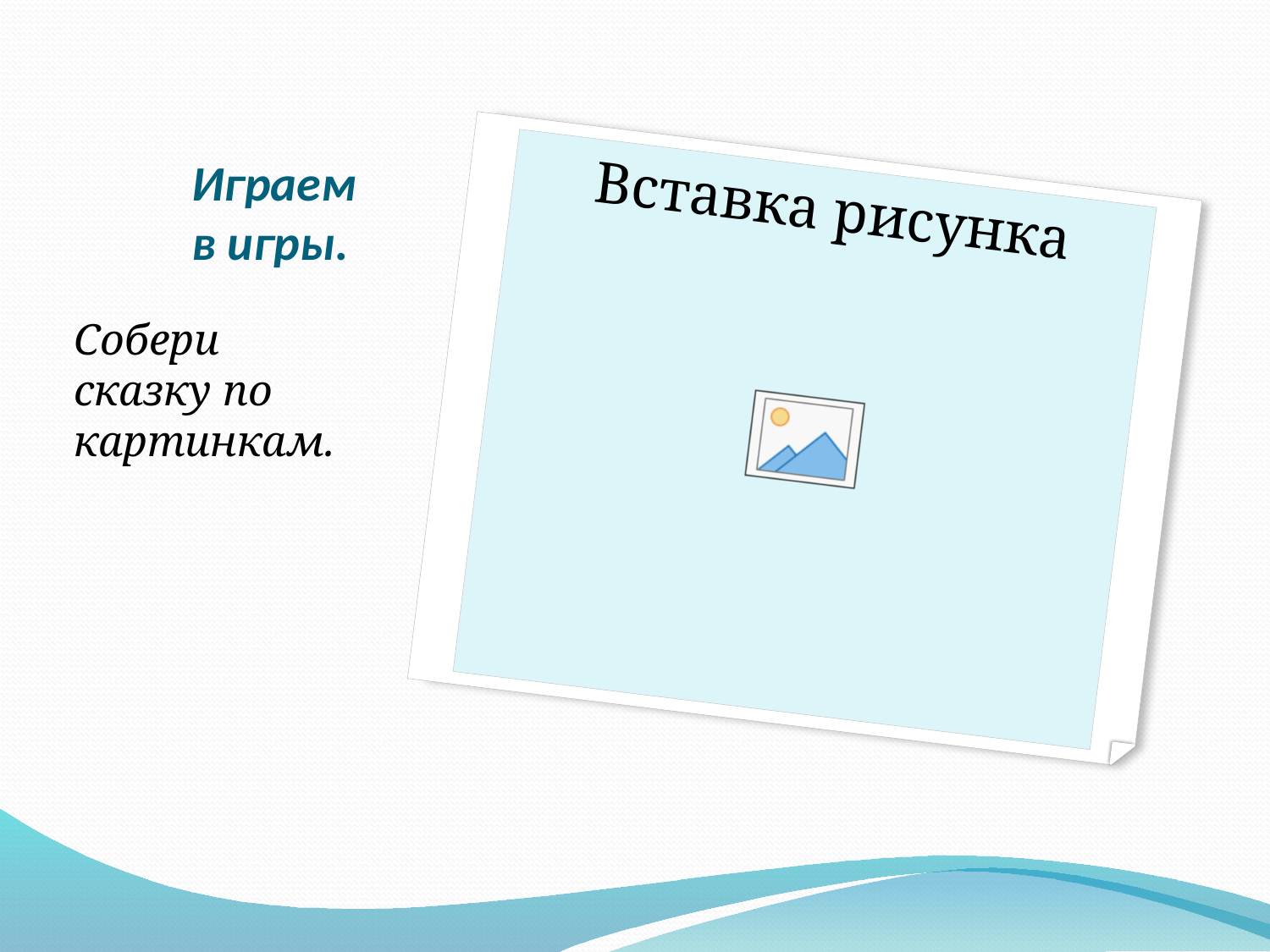

# Играем в игры.

Собери сказку по картинкам.